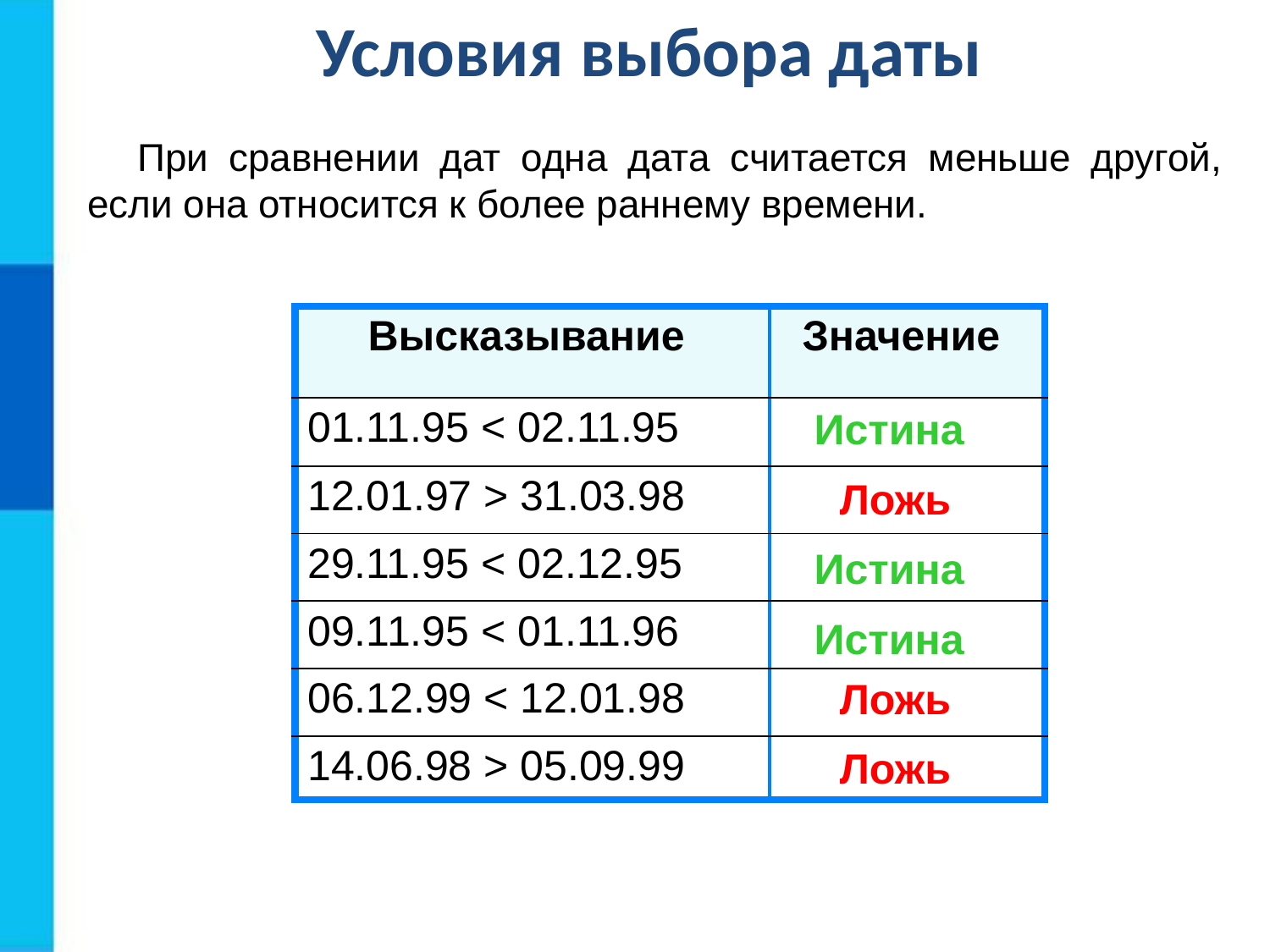

Условия выбора даты
При сравнении дат одна дата считается меньше другой, если она относится к более раннему времени.
| Высказывание | Значение |
| --- | --- |
| 01.11.95 < 02.11.95 |  |
| 12.01.97 > 31.03.98 |  |
| 29.11.95 < 02.12.95 |  |
| 09.11.95 < 01.11.96 |  |
| 06.12.99 < 12.01.98 |  |
| 14.06.98 > 05.09.99 |  |
Истина
Ложь
Истина
Истина
Ложь
Ложь